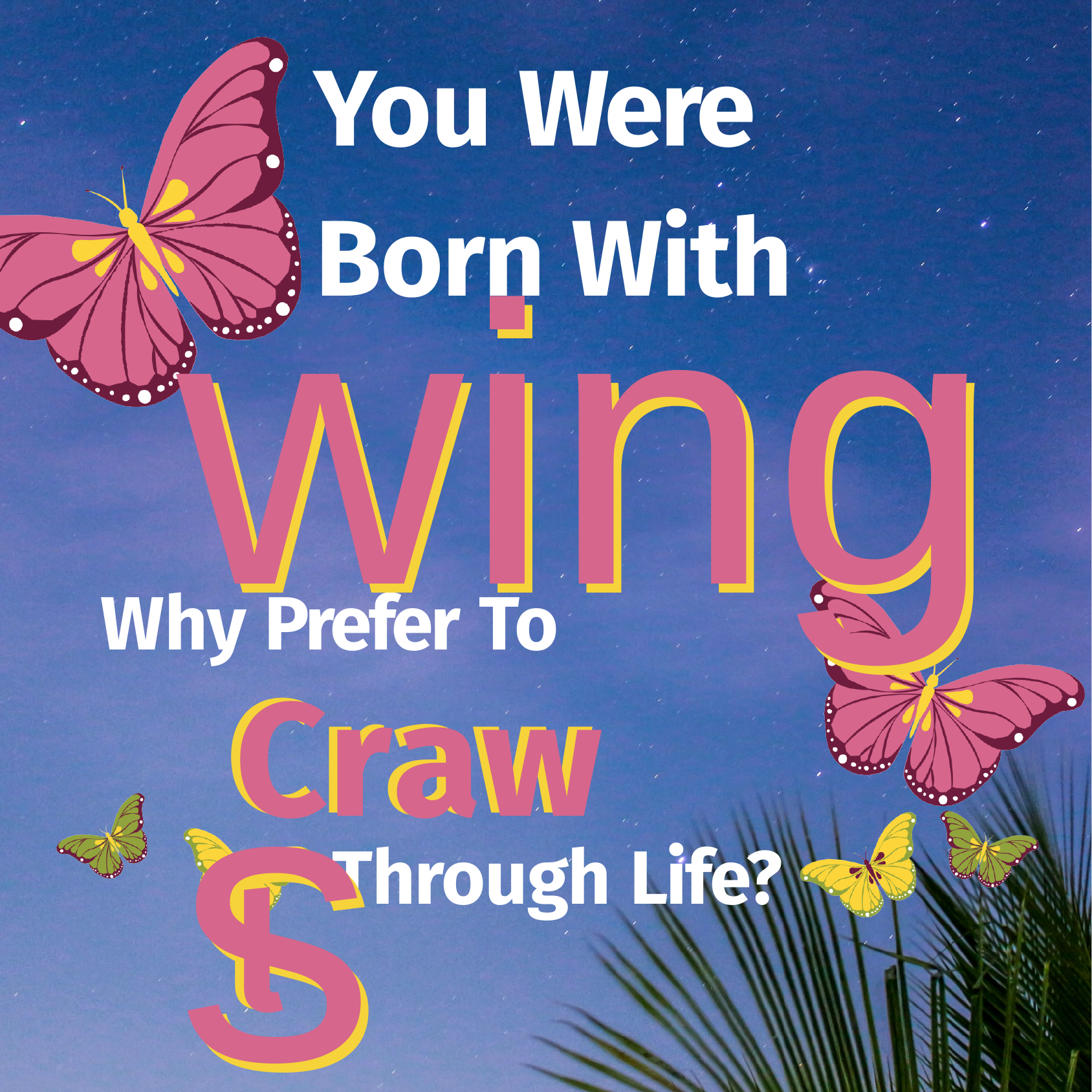

You Were

wings
Born With
# wings
Why Prefer To

Crawl
Crawl

Through Life?